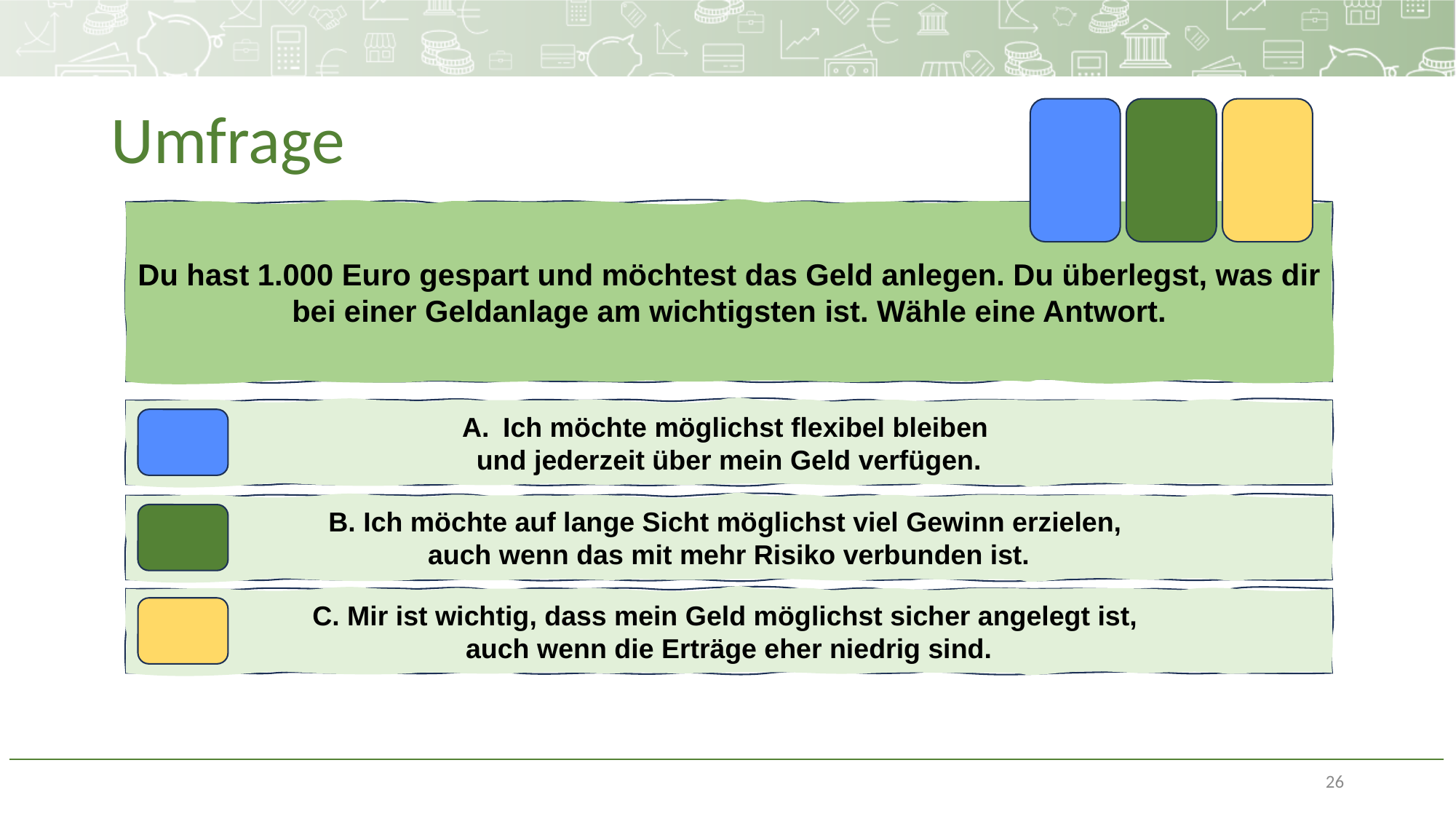

# Umfrage

Du hast 1.000 Euro gespart und möchtest das Geld anlegen. Du überlegst, was dir bei einer Geldanlage am wichtigsten ist. Wähle eine Antwort.
Ich möchte möglichst flexibel bleiben
und jederzeit über mein Geld verfügen.

B. Ich möchte auf lange Sicht möglichst viel Gewinn erzielen,
auch wenn das mit mehr Risiko verbunden ist.

C. Mir ist wichtig, dass mein Geld möglichst sicher angelegt ist,
auch wenn die Erträge eher niedrig sind.

26